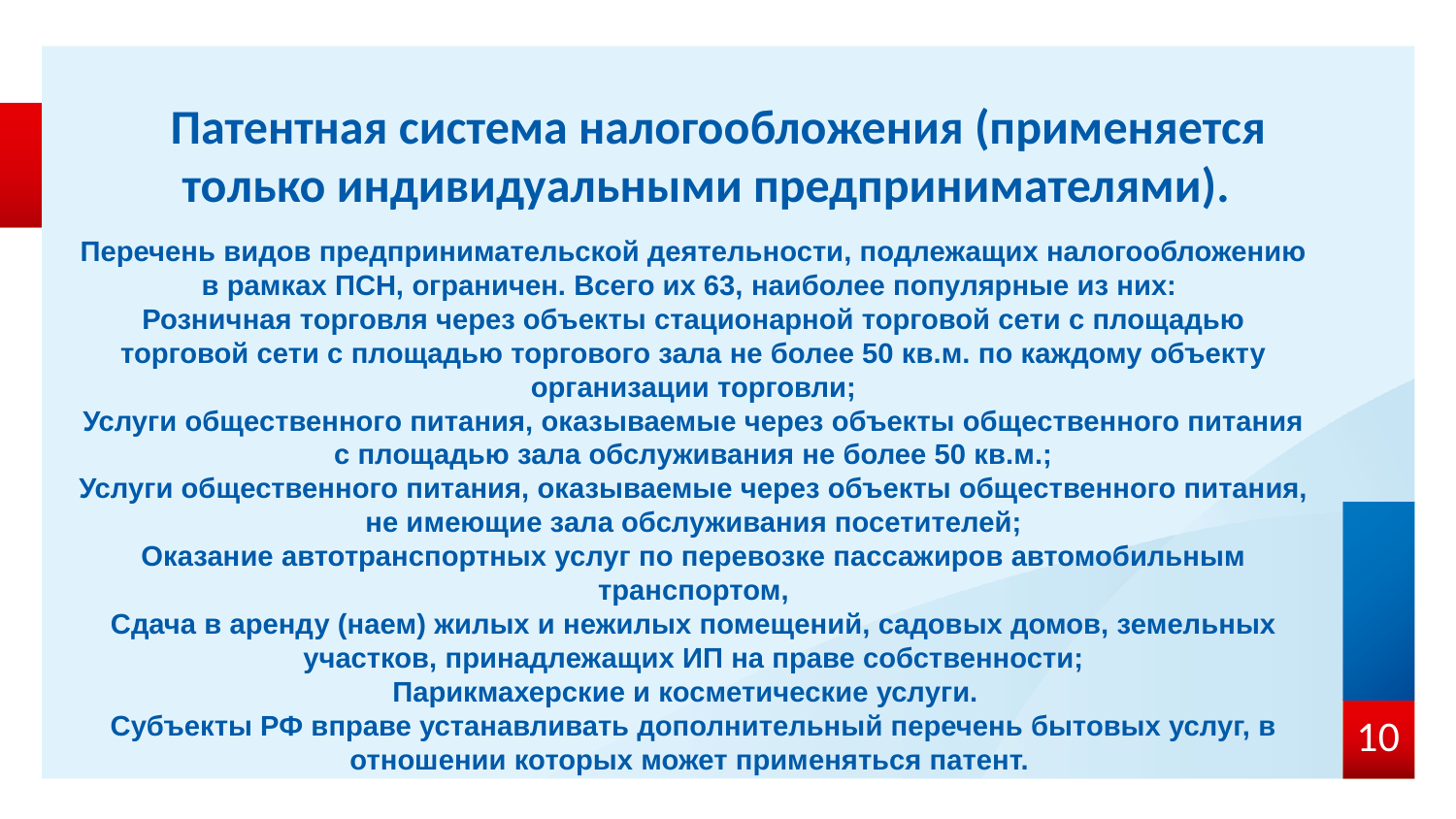

Патентная система налогообложения (применяется только индивидуальными предпринимателями).
Перечень видов предпринимательской деятельности, подлежащих налогообложению в рамках ПСН, ограничен. Всего их 63, наиболее популярные из них:
Розничная торговля через объекты стационарной торговой сети с площадью торговой сети с площадью торгового зала не более 50 кв.м. по каждому объекту организации торговли;
Услуги общественного питания, оказываемые через объекты общественного питания с площадью зала обслуживания не более 50 кв.м.;
Услуги общественного питания, оказываемые через объекты общественного питания, не имеющие зала обслуживания посетителей;
Оказание автотранспортных услуг по перевозке пассажиров автомобильным транспортом,
Сдача в аренду (наем) жилых и нежилых помещений, садовых домов, земельных участков, принадлежащих ИП на праве собственности;
Парикмахерские и косметические услуги.
Субъекты РФ вправе устанавливать дополнительный перечень бытовых услуг, в отношении которых может применяться патент.
10